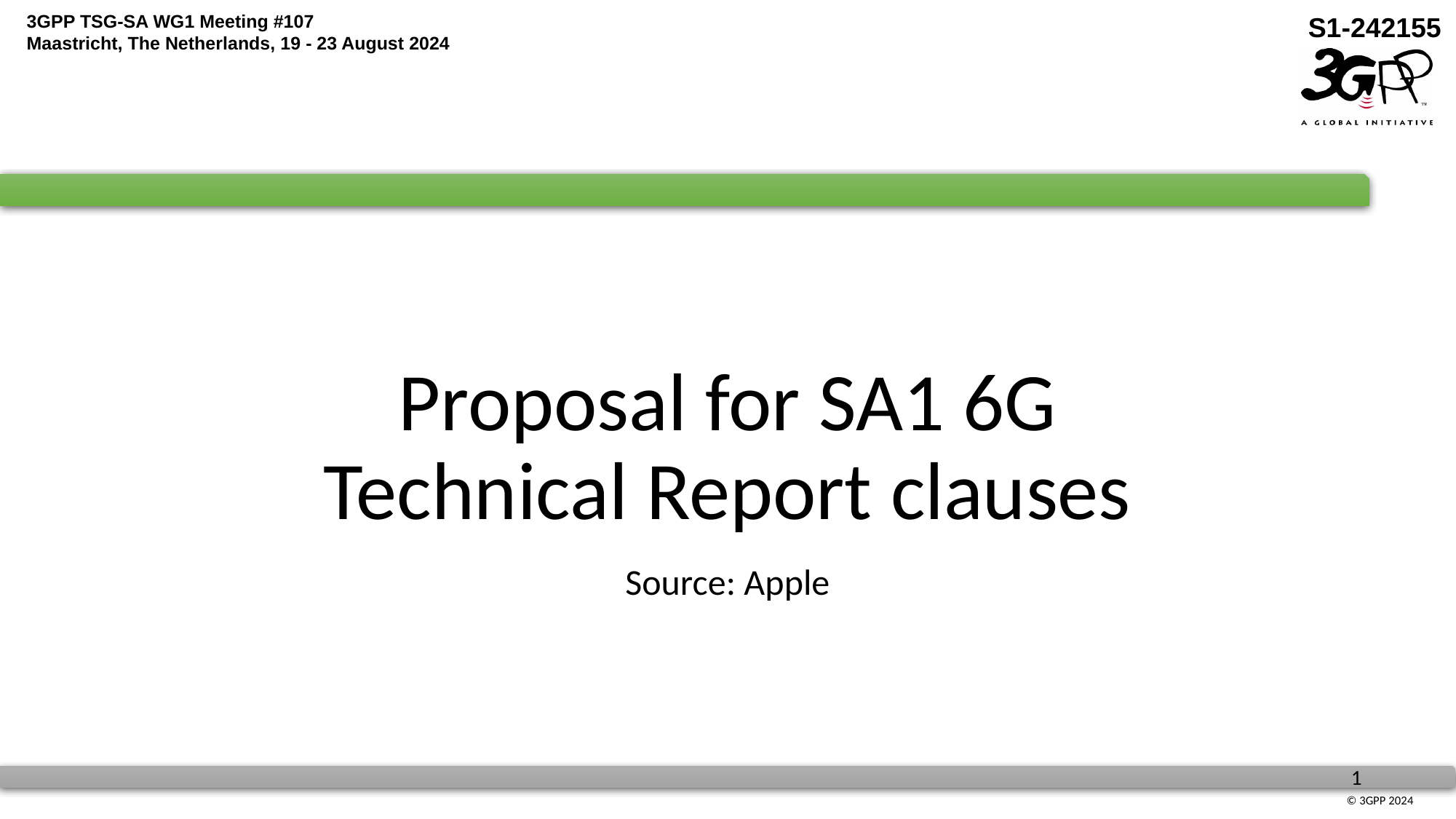

# Proposal for SA1 6G Technical Report clauses
Source: Apple